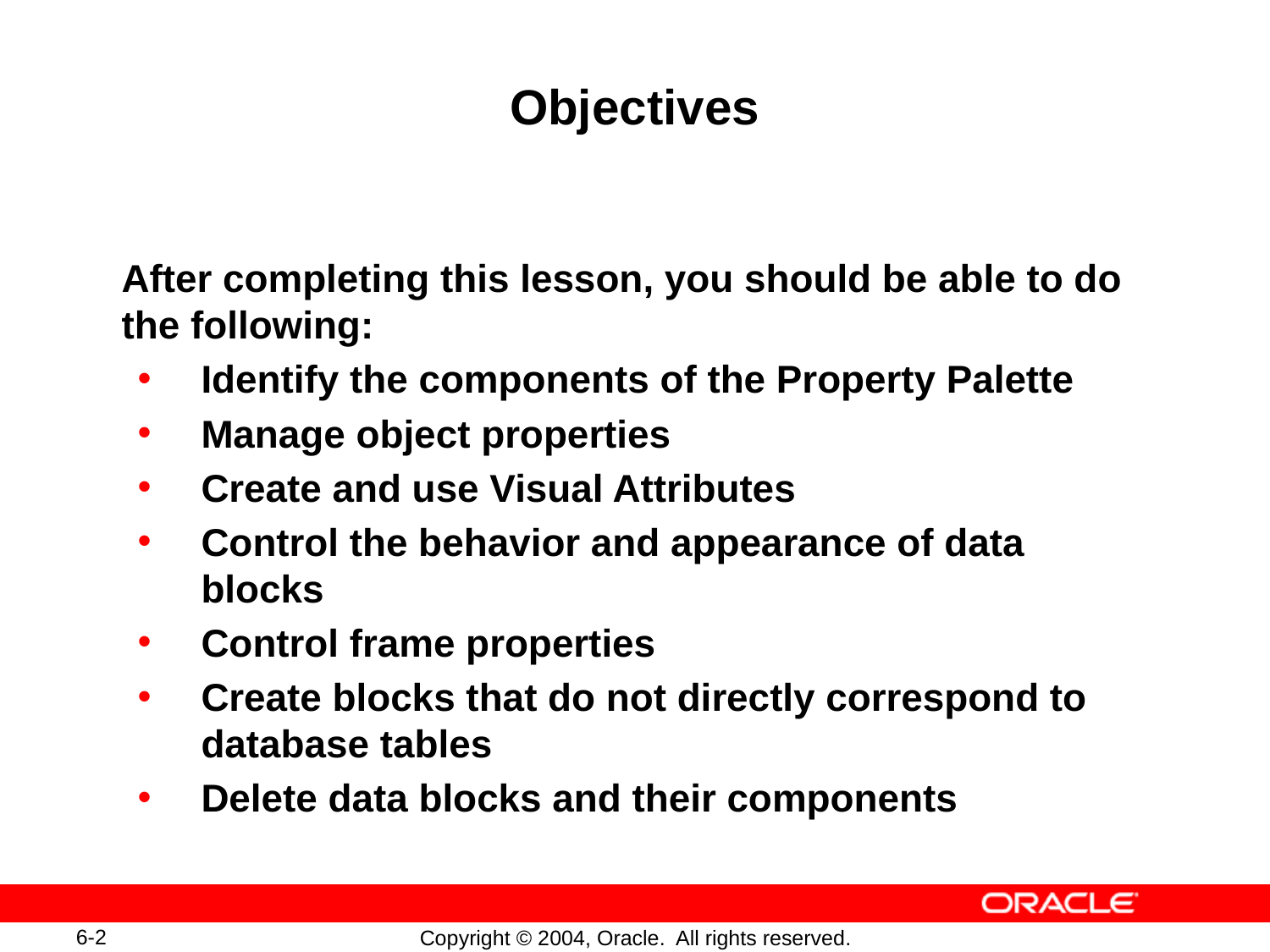

# Objectives
After completing this lesson, you should be able to do the following:
Identify the components of the Property Palette
Manage object properties
Create and use Visual Attributes
Control the behavior and appearance of data blocks
Control frame properties
Create blocks that do not directly correspond to database tables
Delete data blocks and their components